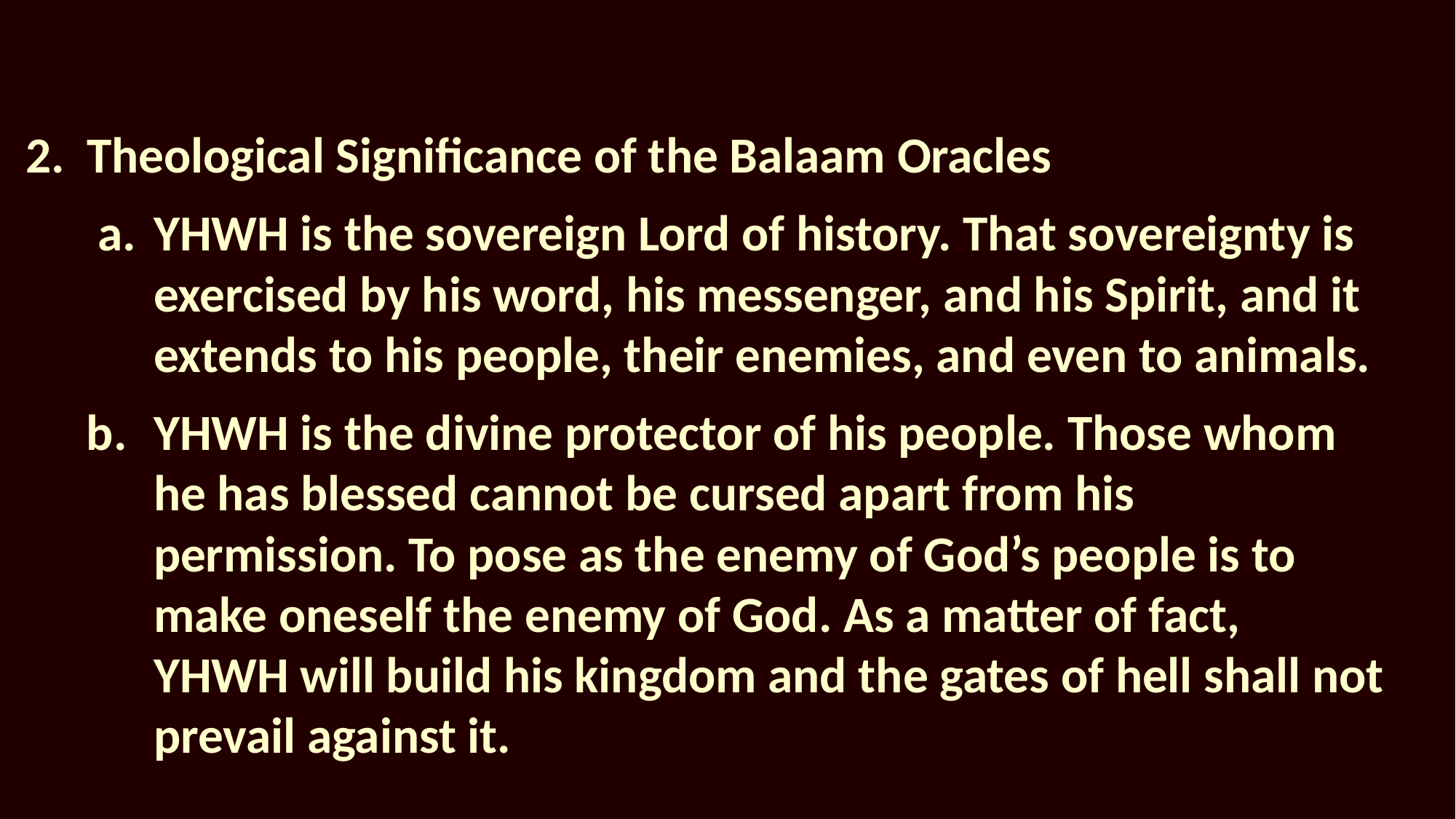

2.	Theological Significance of the Balaam Oracles
 a.	YHWH is the sovereign Lord of history. That sovereignty is exercised by his word, his messenger, and his Spirit, and it extends to his people, their enemies, and even to animals.
b.	YHWH is the divine protector of his people. Those whom he has blessed cannot be cursed apart from his permission. To pose as the enemy of God’s people is to make oneself the enemy of God. As a matter of fact, YHWH will build his kingdom and the gates of hell shall not prevail against it.